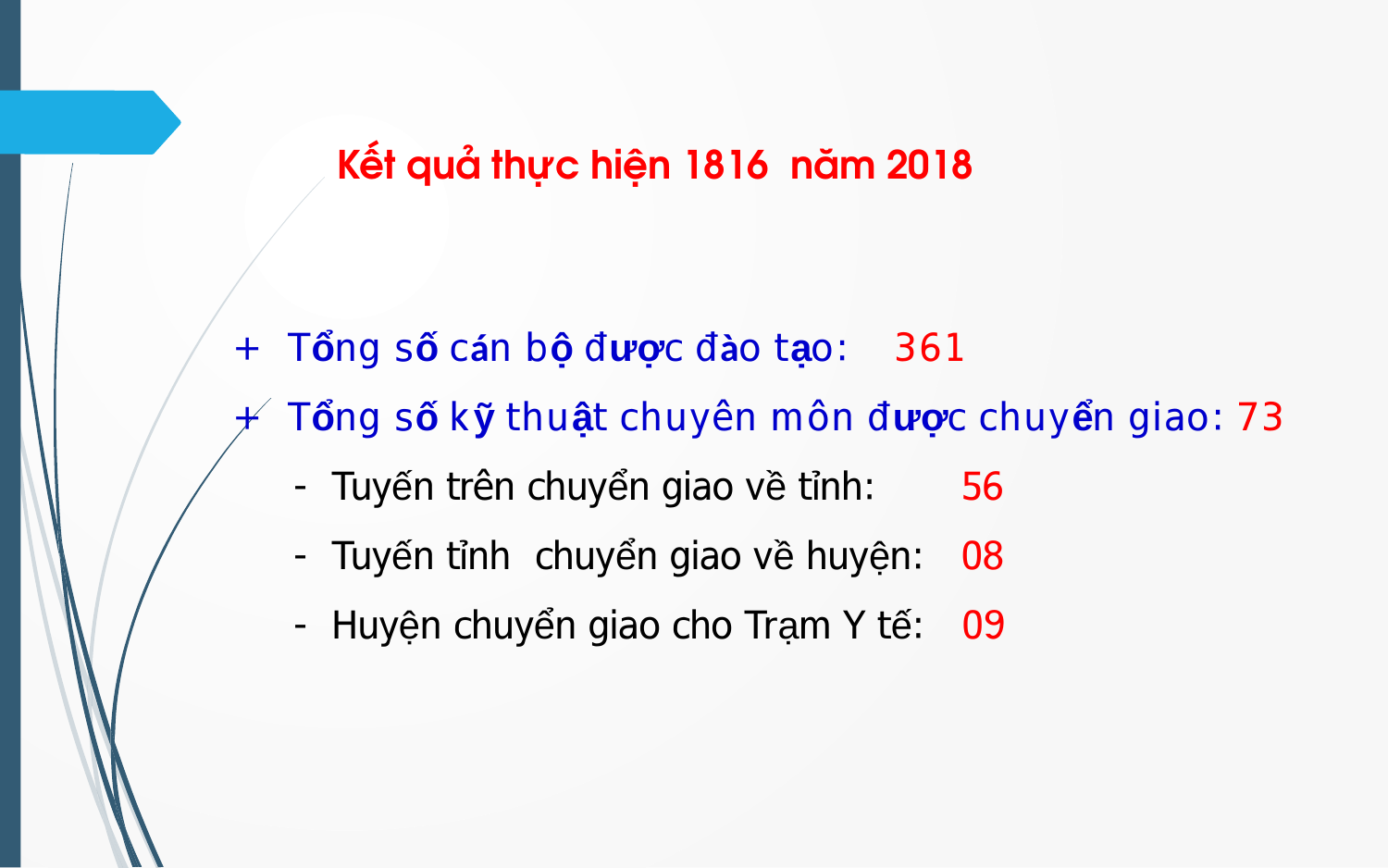

# Kết quả thực hiện 1816  năm 2018
+  Tổng số cán bộ được đào tạo:    361
+  Tổng số kỹ thuật chuyên môn được chuyển giao: 73
     -  Tuyến trên chuyển giao về tỉnh:       56
     -  Tuyến tỉnh  chuyển giao về huyện:   08
     -  Huyện chuyển giao cho Trạm Y tế:   09